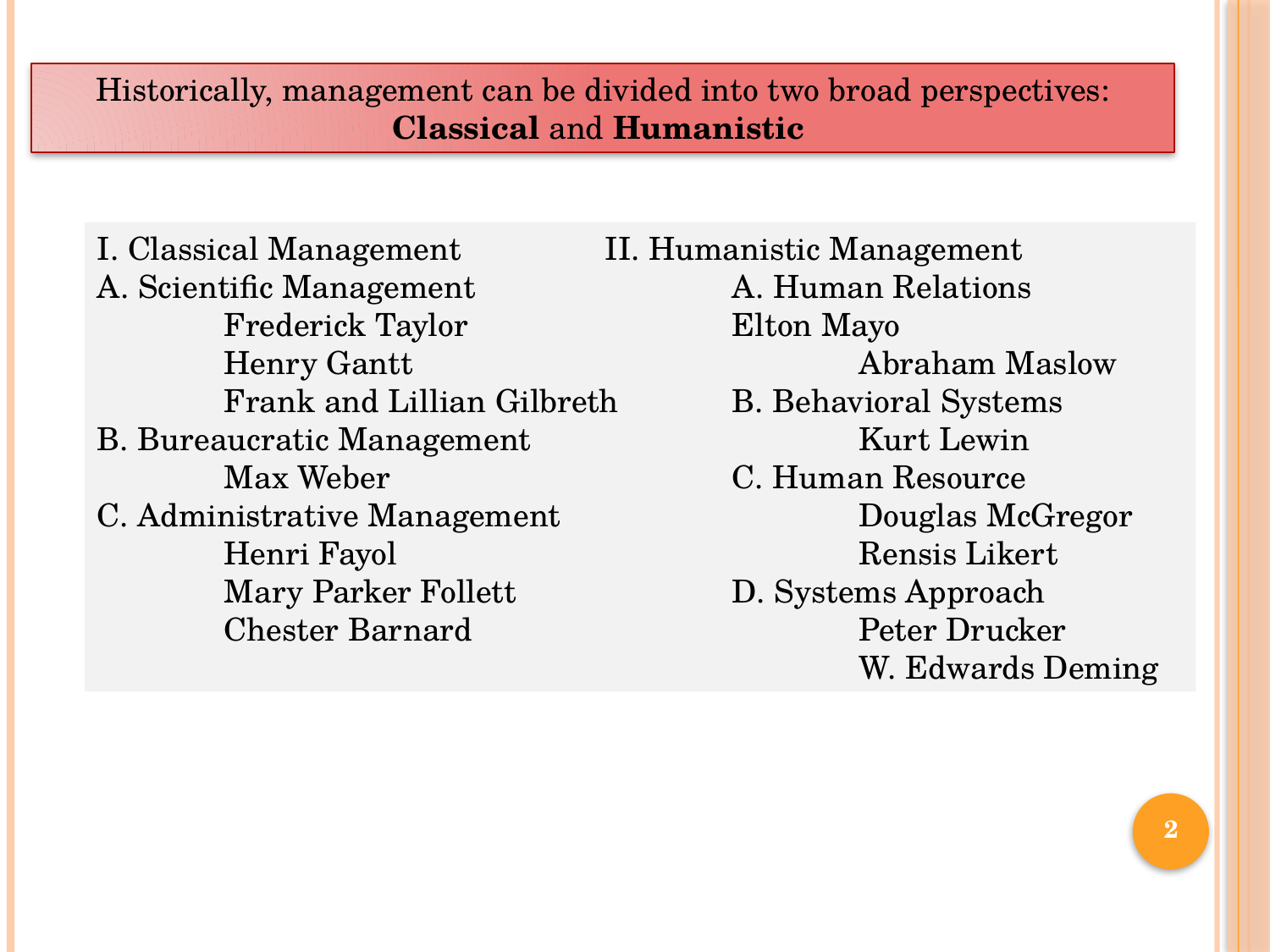

Historically, management can be divided into two broad perspectives: Classical and Humanistic
I. Classical Management 		II. Humanistic Management
A. Scientific Management 		A. Human Relations
	Frederick Taylor 			Elton Mayo
	Henry Gantt 				Abraham Maslow
	Frank and Lillian Gilbreth 	B. Behavioral Systems
B. Bureaucratic Management 			Kurt Lewin
	Max Weber 			C. Human Resource
C. Administrative Management 			Douglas McGregor
	Henri Fayol 				Rensis Likert
	Mary Parker Follett 		D. Systems Approach
	Chester Barnard 			Peter Drucker
						W. Edwards Deming
2